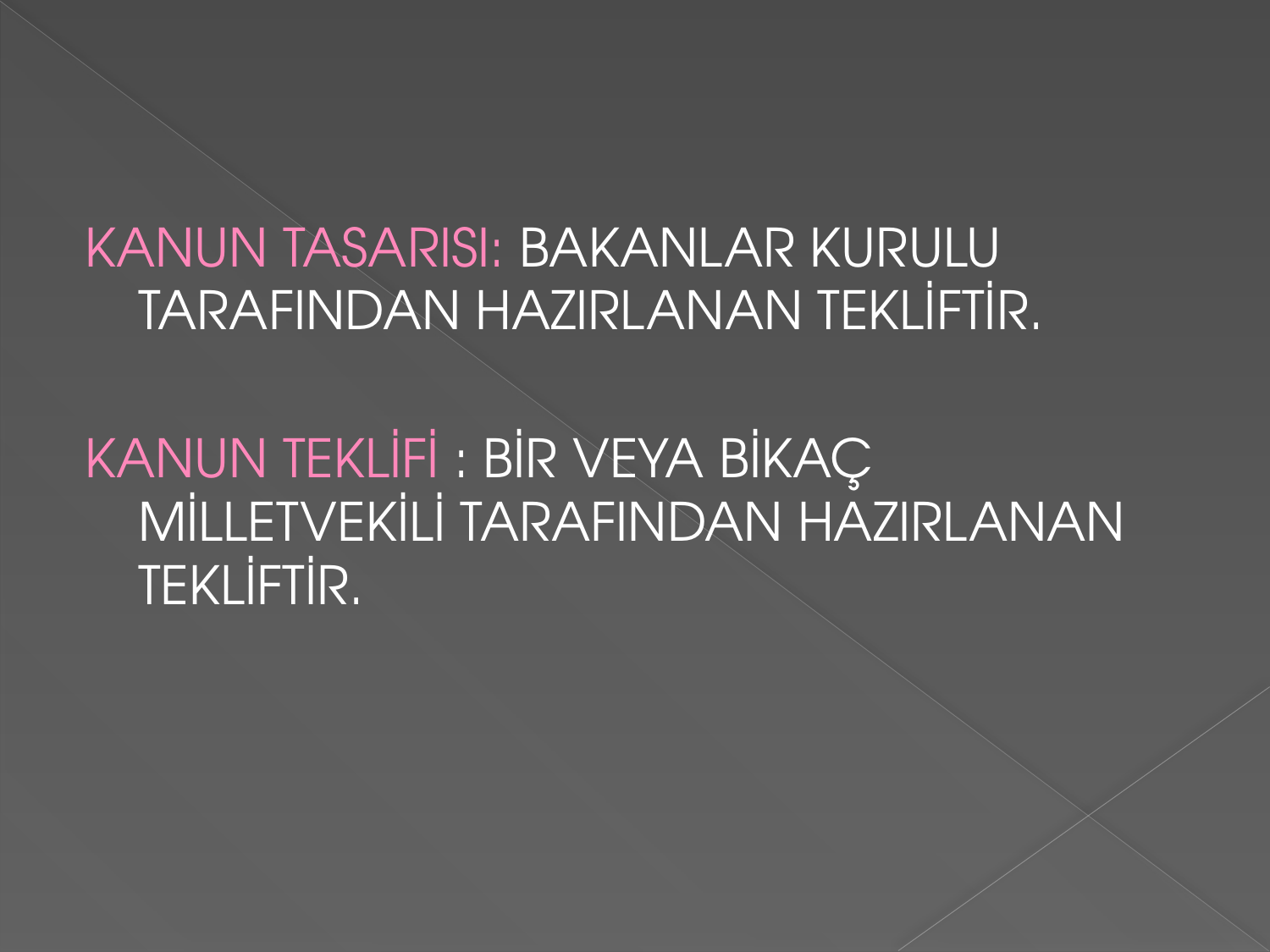

KANUN TASARISI: BAKANLAR KURULU TARAFINDAN HAZIRLANAN TEKLİFTİR.

KANUN TEKLİFİ : BİR VEYA BİKAÇ MİLLETVEKİLİ TARAFINDAN HAZIRLANAN TEKLİFTİR.